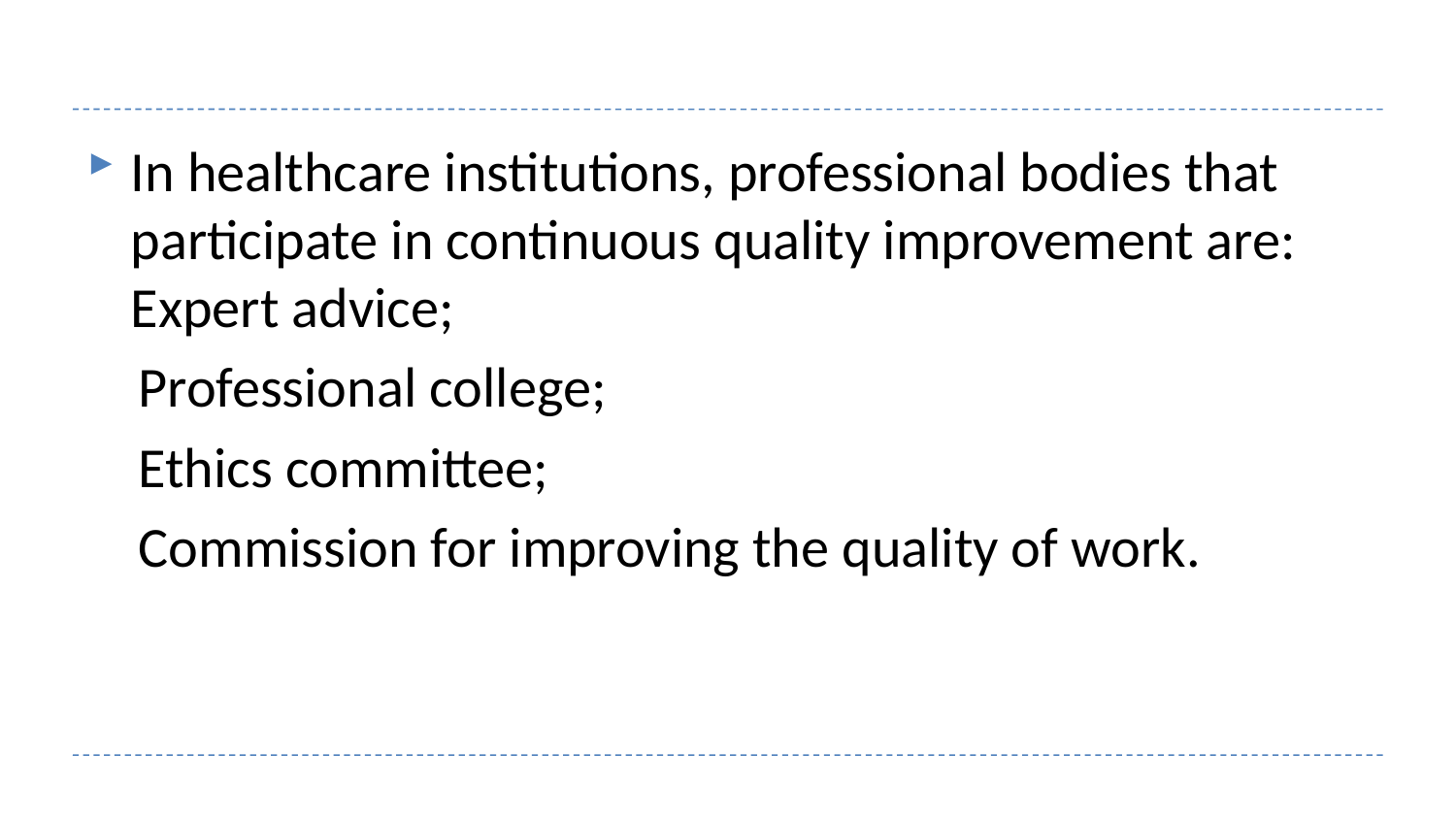

#
In healthcare institutions, professional bodies that participate in continuous quality improvement are: Expert advice;
    Professional college;
    Ethics committee;
    Commission for improving the quality of work.